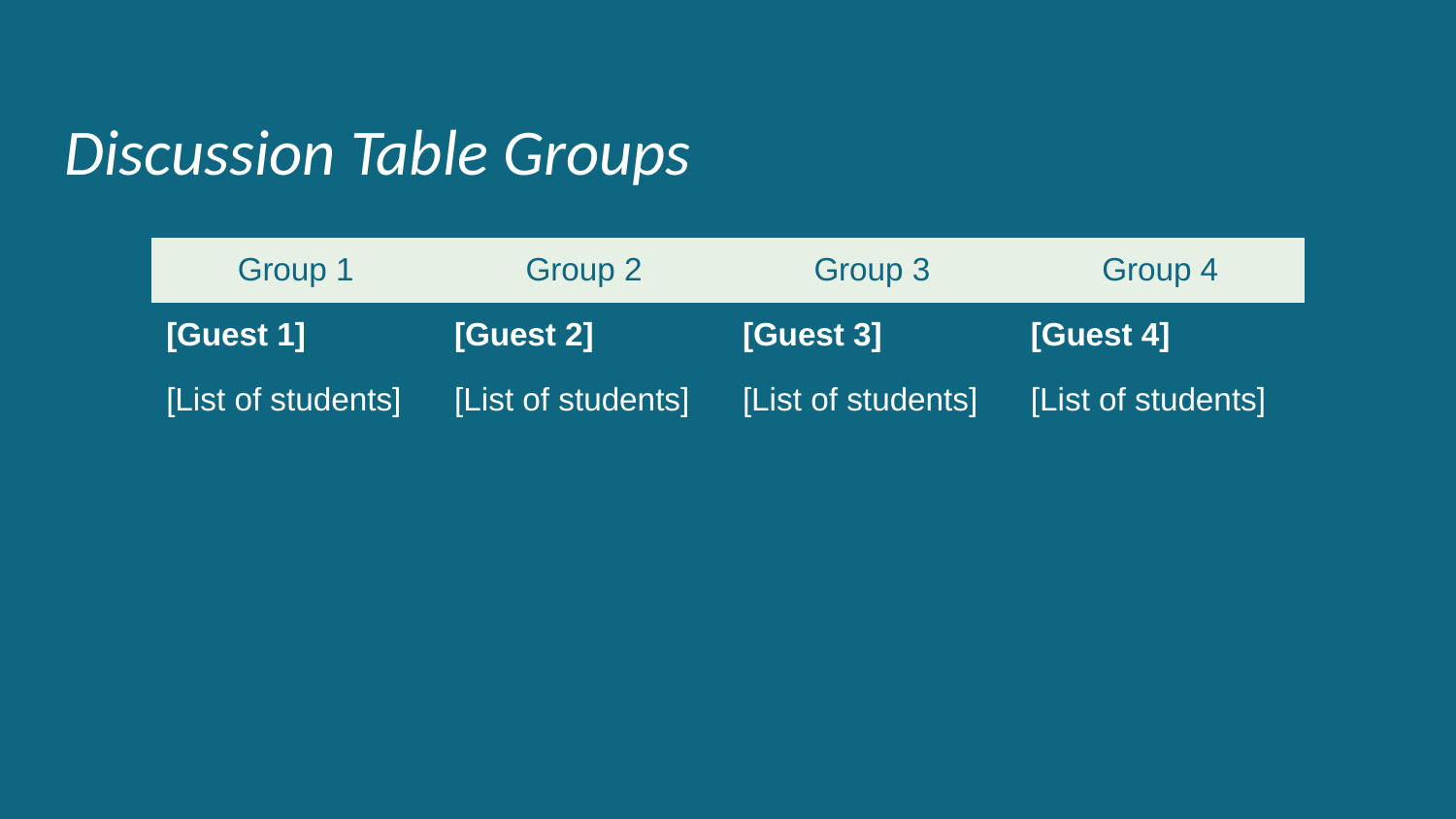

# Discussion Table Groups
| Group 1 | Group 2 | Group 3 | Group 4 |
| --- | --- | --- | --- |
| [Guest 1] | [Guest 2] | [Guest 3] | [Guest 4] |
| [List of students] | [List of students] | [List of students] | [List of students] |